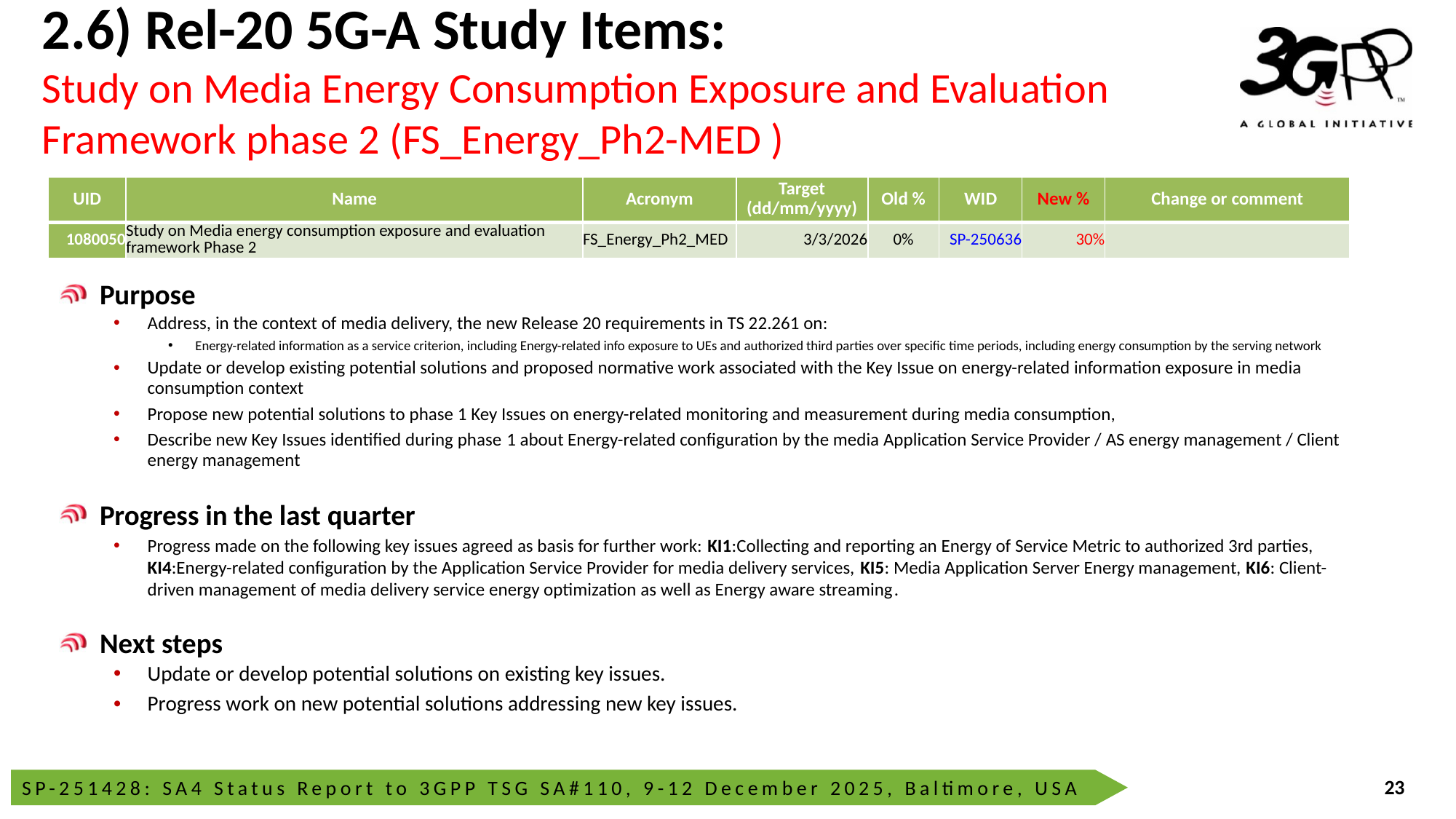

# 2.6) Rel-20 5G-A Study Items: Study on Media Energy Consumption Exposure and Evaluation Framework phase 2 (FS_Energy_Ph2-MED )
| UID | Name | Acronym | Target (dd/mm/yyyy) | Old % | WID | New % | Change or comment |
| --- | --- | --- | --- | --- | --- | --- | --- |
| 1080050 | Study on Media energy consumption exposure and evaluation framework Phase 2 | FS\_Energy\_Ph2\_MED | 3/3/2026 | 0% | SP-250636 | 30% |  |
Purpose
Address, in the context of media delivery, the new Release 20 requirements in TS 22.261 on:
Energy-related information as a service criterion, including Energy-related info exposure to UEs and authorized third parties over specific time periods, including energy consumption by the serving network
Update or develop existing potential solutions and proposed normative work associated with the Key Issue on energy-related information exposure in media consumption context
Propose new potential solutions to phase 1 Key Issues on energy-related monitoring and measurement during media consumption,
Describe new Key Issues identified during phase 1 about Energy-related configuration by the media Application Service Provider / AS energy management / Client energy management

Progress in the last quarter
Progress made on the following key issues agreed as basis for further work: KI1:Collecting and reporting an Energy of Service Metric to authorized 3rd parties, KI4:Energy-related configuration by the Application Service Provider for media delivery services, KI5: Media Application Server Energy management, KI6: Client-driven management of media delivery service energy optimization as well as Energy aware streaming.

Next steps
Update or develop potential solutions on existing key issues.
Progress work on new potential solutions addressing new key issues.